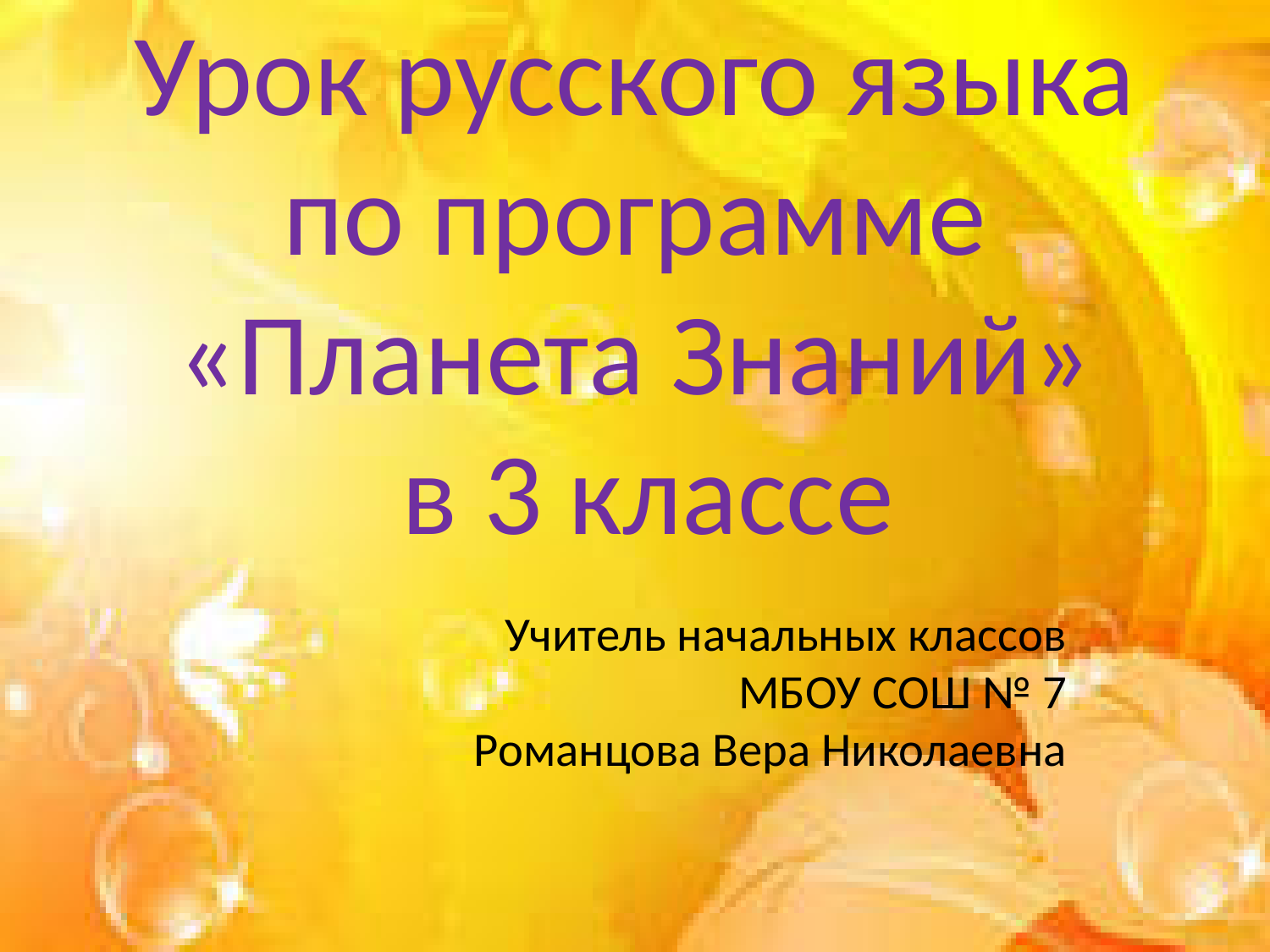

# Урок русского языка по программе «Планета Знаний» в 3 классе

Учитель начальных классов
 МБОУ СОШ № 7
Романцова Вера Николаевна